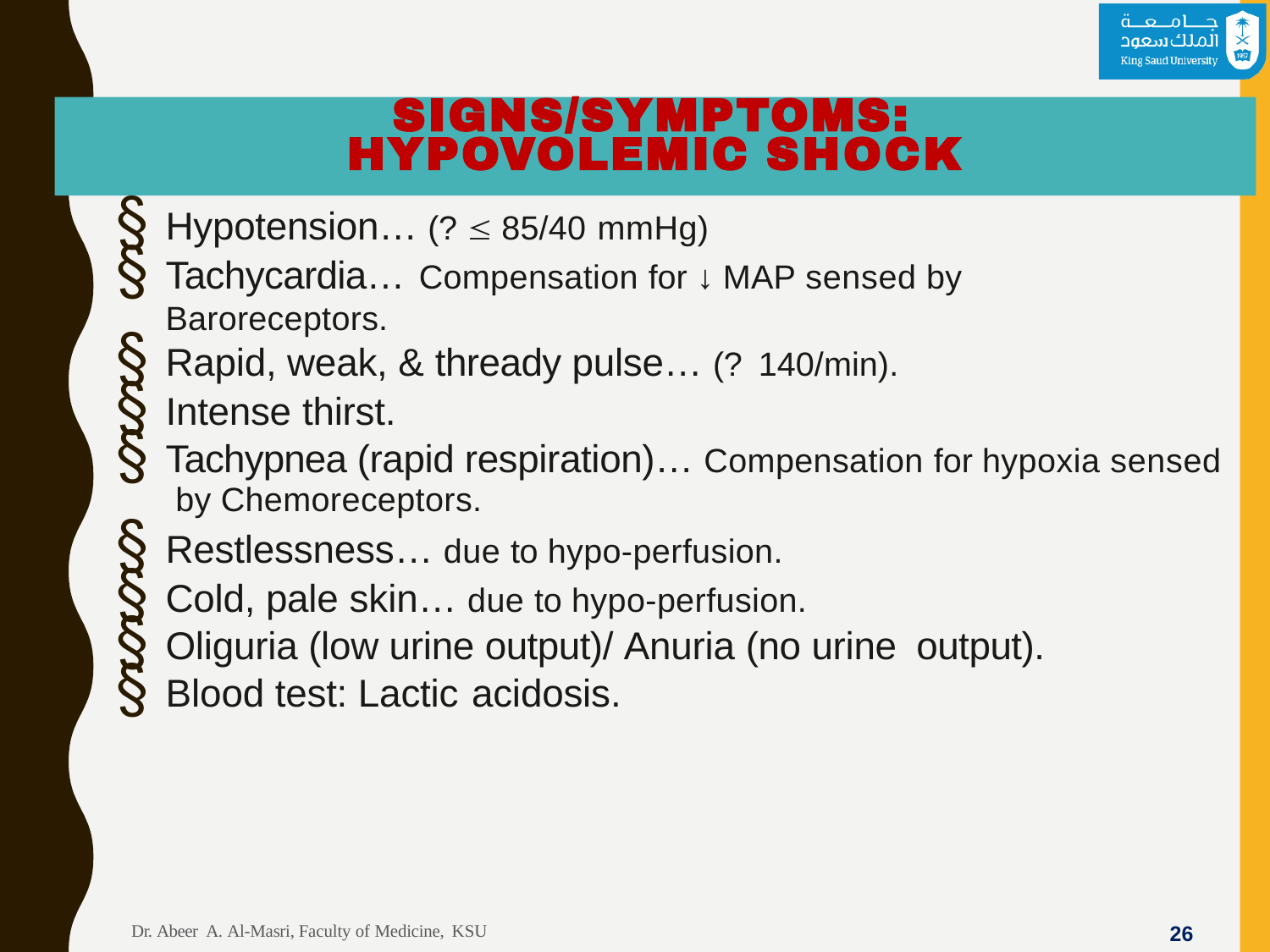

# SIGNS/SYMPTOMS:

HYPOVOLEMIC SHOCK
Hypotension… (? ≤ 85/40 mmHg)
Tachycardia… Compensation for ↓ MAP sensed by Baroreceptors.
Rapid, weak, & thready pulse… (? 140/min).
Intense thirst.
Tachypnea (rapid respiration)… Compensation for hypoxia sensed  by Chemoreceptors.
Restlessness… due to hypo-perfusion.
Cold, pale skin… due to hypo-perfusion.
Oliguria (low urine output)/ Anuria (no urine output).
Blood test: Lactic acidosis.

Dr. Abeer  A. Al-Masri, Faculty of Medicine, KSU
26